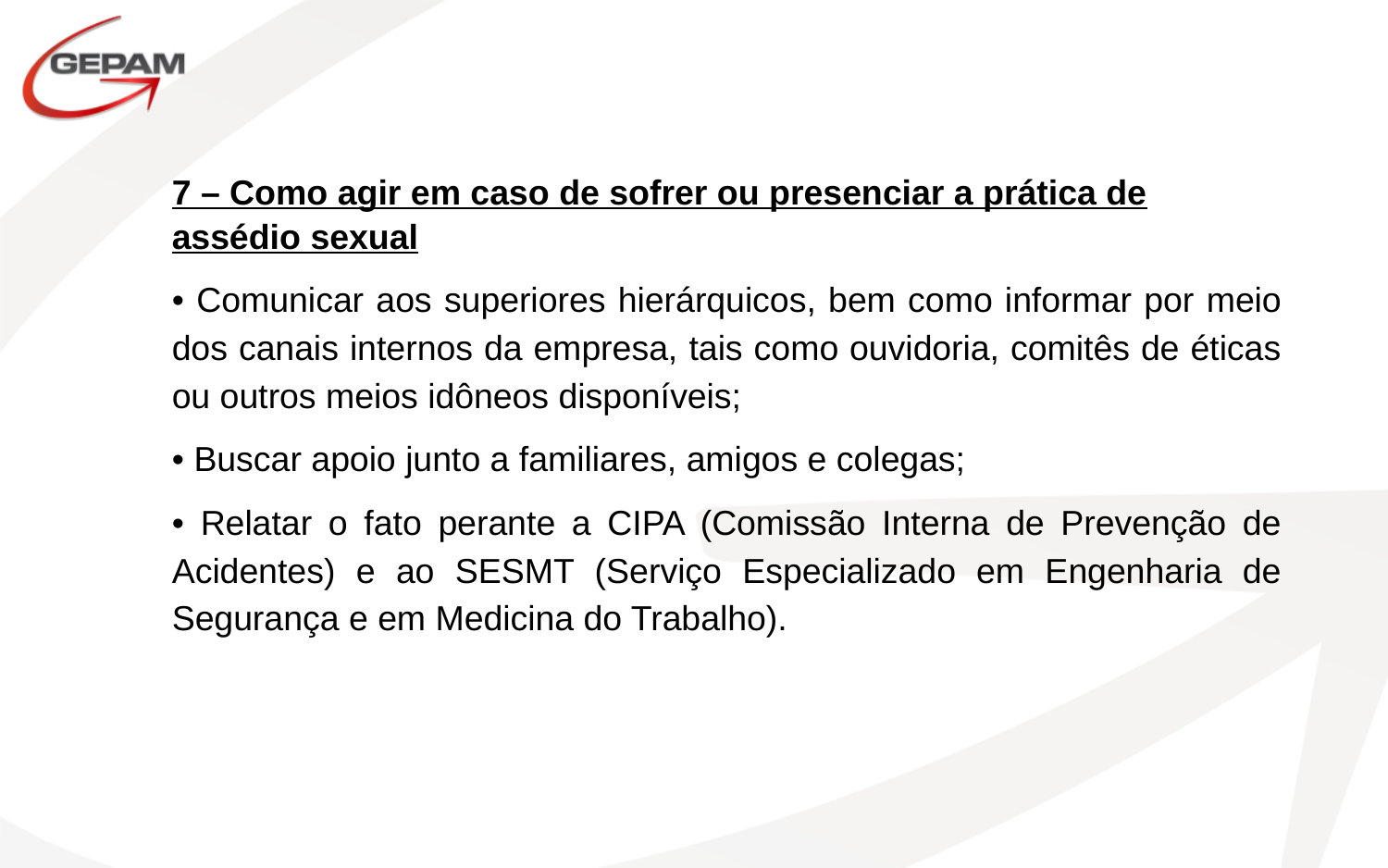

7 – Como agir em caso de sofrer ou presenciar a prática de assédio sexual
• Comunicar aos superiores hierárquicos, bem como informar por meio dos canais internos da empresa, tais como ouvidoria, comitês de éticas ou outros meios idôneos disponíveis;
• Buscar apoio junto a familiares, amigos e colegas;
• Relatar o fato perante a CIPA (Comissão Interna de Prevenção de Acidentes) e ao SESMT (Serviço Especializado em Engenharia de Segurança e em Medicina do Trabalho).